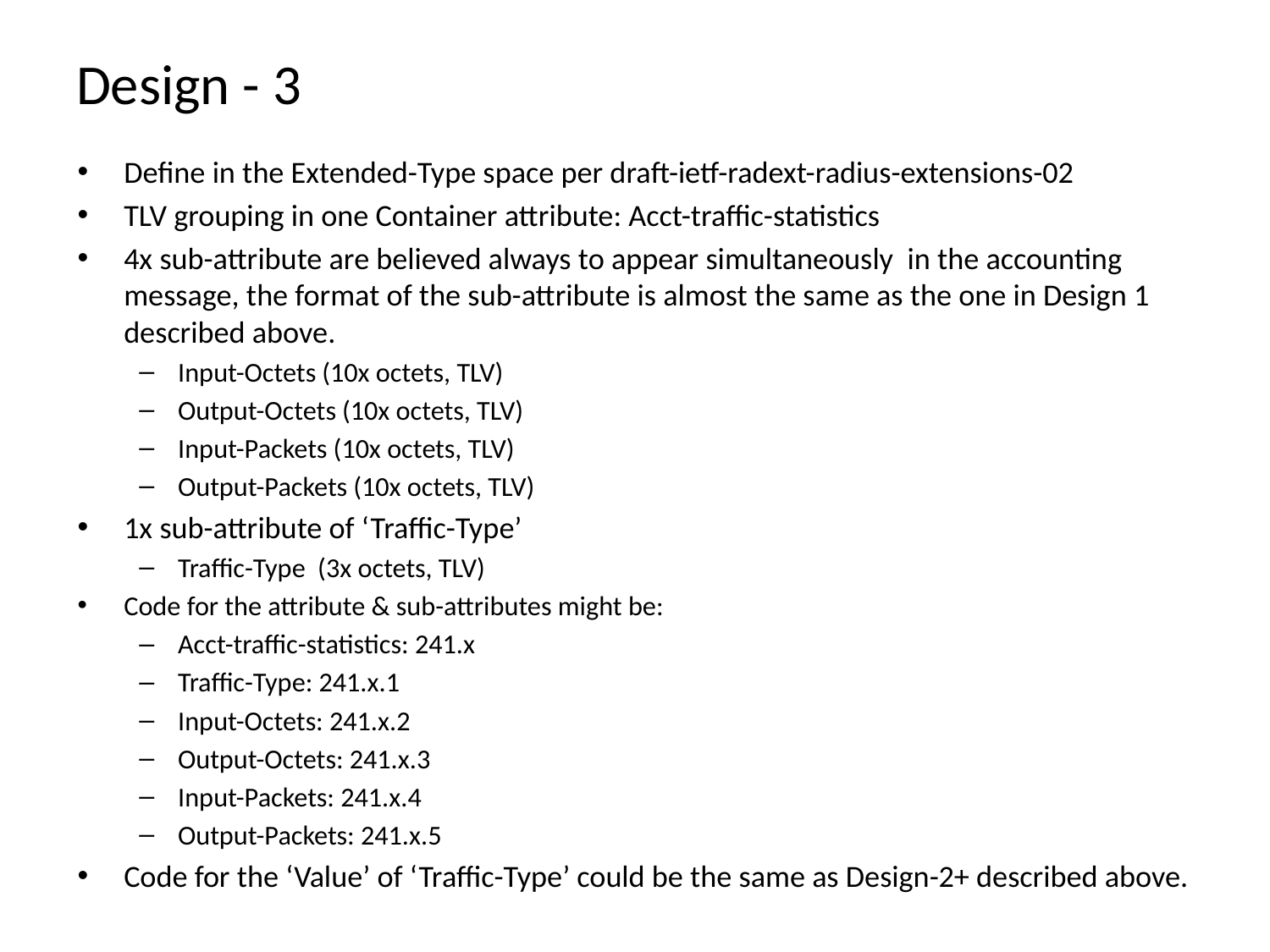

# Design - 3
Define in the Extended-Type space per draft-ietf-radext-radius-extensions-02
TLV grouping in one Container attribute: Acct-traffic-statistics
4x sub-attribute are believed always to appear simultaneously  in the accounting message, the format of the sub-attribute is almost the same as the one in Design 1 described above.
Input-Octets (10x octets, TLV)
Output-Octets (10x octets, TLV)
Input-Packets (10x octets, TLV)
Output-Packets (10x octets, TLV)
1x sub-attribute of ‘Traffic-Type’
Traffic-Type  (3x octets, TLV)
Code for the attribute & sub-attributes might be:
Acct-traffic-statistics: 241.x
Traffic-Type: 241.x.1
Input-Octets: 241.x.2
Output-Octets: 241.x.3
Input-Packets: 241.x.4
Output-Packets: 241.x.5
Code for the ‘Value’ of ‘Traffic-Type’ could be the same as Design-2+ described above.